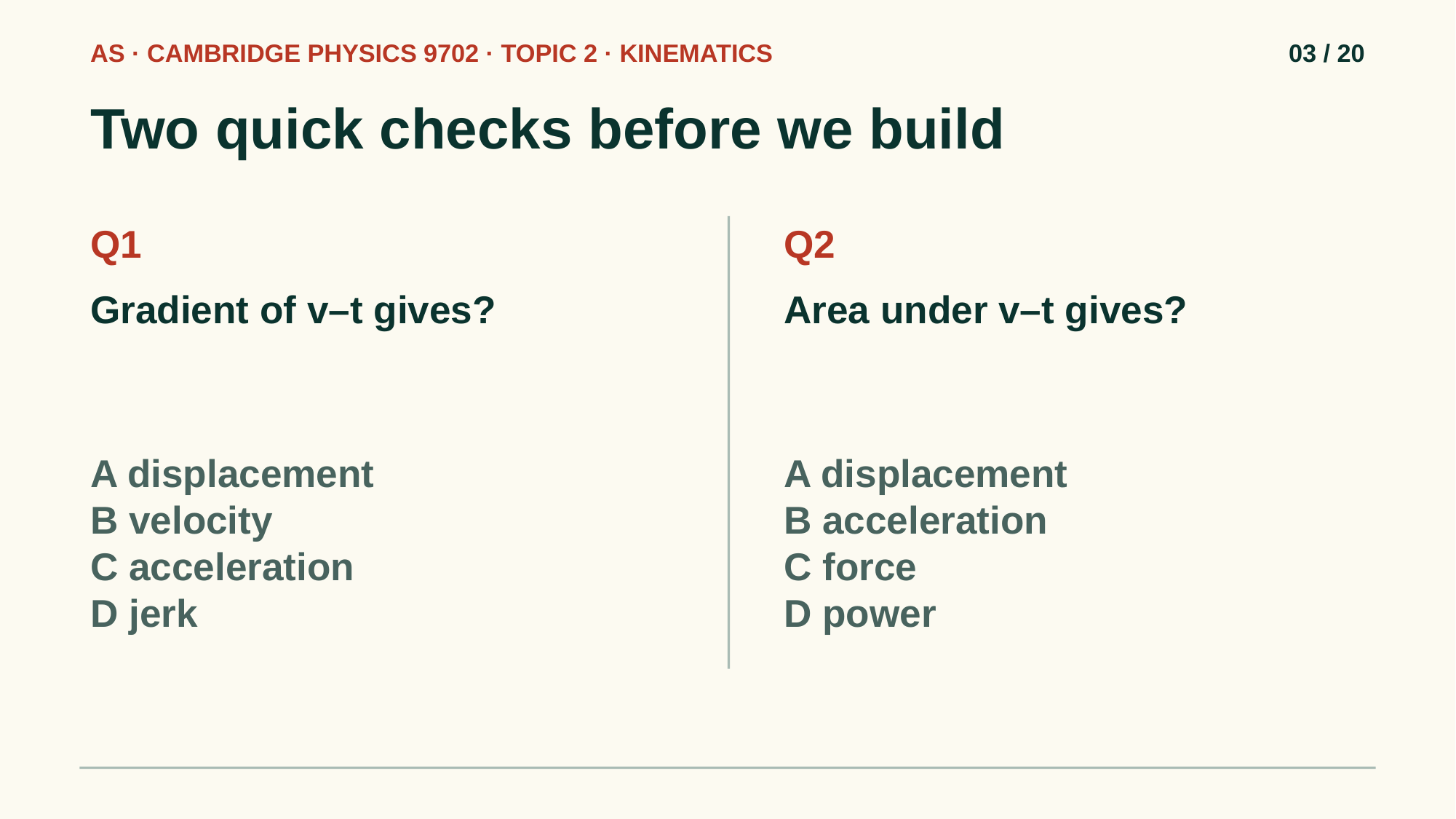

AS · CAMBRIDGE PHYSICS 9702 · TOPIC 2 · KINEMATICS
03 / 20
Two quick checks before we build
Q1
Q2

Gradient of v–t gives?
Area under v–t gives?
A displacement
B velocity
C acceleration
D jerk
A displacement
B acceleration
C force
D power